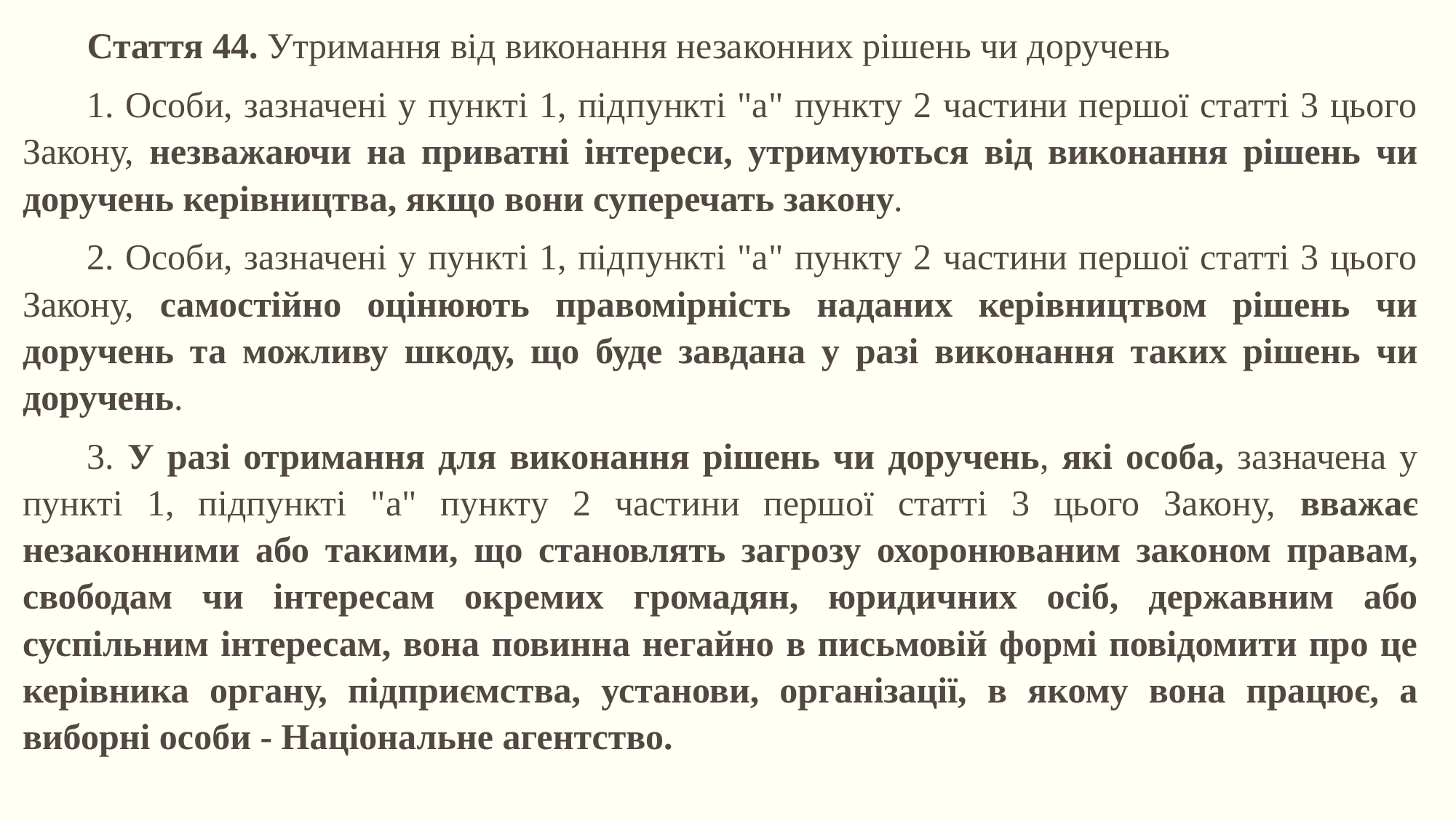

Стаття 44. Утримання від виконання незаконних рішень чи доручень
1. Особи, зазначені у пункті 1, підпункті "а" пункту 2 частини першої статті 3 цього Закону, незважаючи на приватні інтереси, утримуються від виконання рішень чи доручень керівництва, якщо вони суперечать закону.
2. Особи, зазначені у пункті 1, підпункті "а" пункту 2 частини першої статті 3 цього Закону, самостійно оцінюють правомірність наданих керівництвом рішень чи доручень та можливу шкоду, що буде завдана у разі виконання таких рішень чи доручень.
3. У разі отримання для виконання рішень чи доручень, які особа, зазначена у пункті 1, підпункті "а" пункту 2 частини першої статті 3 цього Закону, вважає незаконними або такими, що становлять загрозу охоронюваним законом правам, свободам чи інтересам окремих громадян, юридичних осіб, державним або суспільним інтересам, вона повинна негайно в письмовій формі повідомити про це керівника органу, підприємства, установи, організації, в якому вона працює, а виборні особи - Національне агентство.